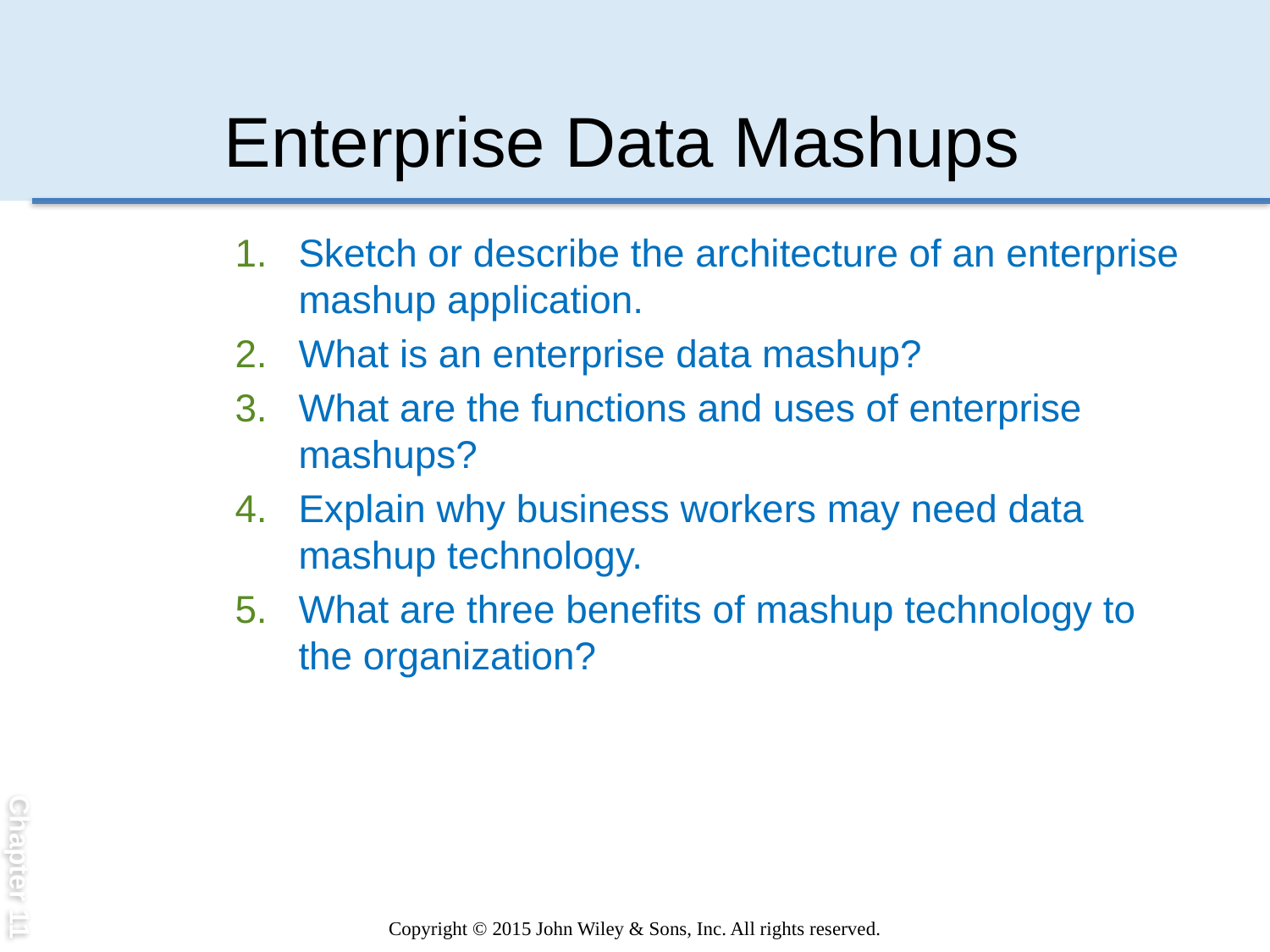

Chapter 11
Enterprise Data Mashups
Sketch or describe the architecture of an enterprise mashup application.
What is an enterprise data mashup?
What are the functions and uses of enterprise mashups?
Explain why business workers may need data mashup technology.
What are three benefits of mashup technology to the organization?